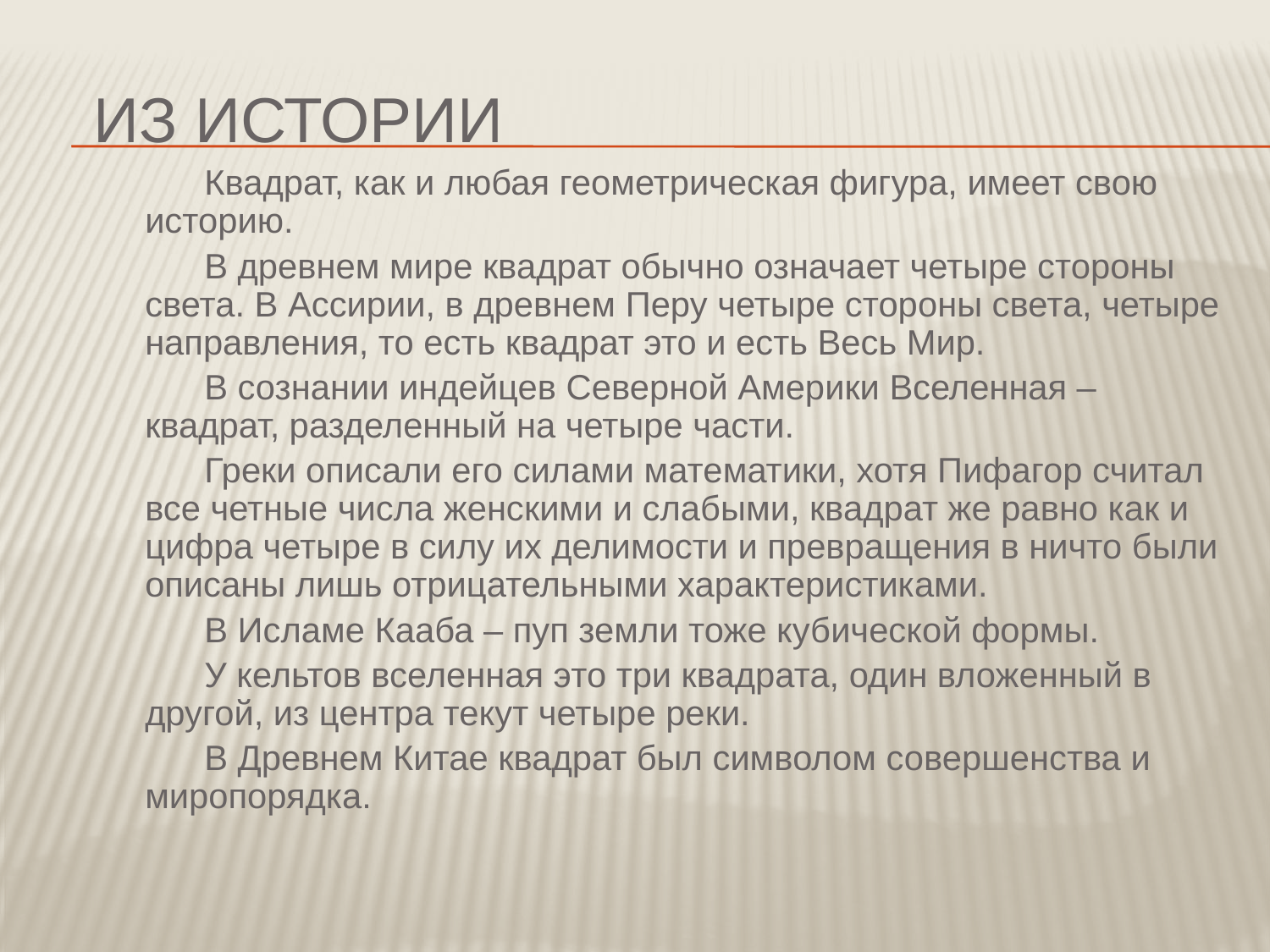

# из истории
           Квадрат, как и любая геометрическая фигура, имеет свою историю.
           В древнем мире квадрат обычно означает четыре стороны света. В Ассирии, в древнем Перу четыре стороны света, четыре направления, то есть квадрат это и есть Весь Мир.
           В сознании индейцев Северной Америки Вселенная – квадрат, разделенный на четыре части.
           Греки описали его силами математики, хотя Пифагор считал все четные числа женскими и слабыми, квадрат же равно как и цифра четыре в силу их делимости и превращения в ничто были описаны лишь отрицательными характеристиками.
           В Исламе Кааба – пуп земли тоже кубической формы.
           У кельтов вселенная это три квадрата, один вложенный в другой, из центра текут четыре реки.
           В Древнем Китае квадрат был символом совершенства и миропорядка.